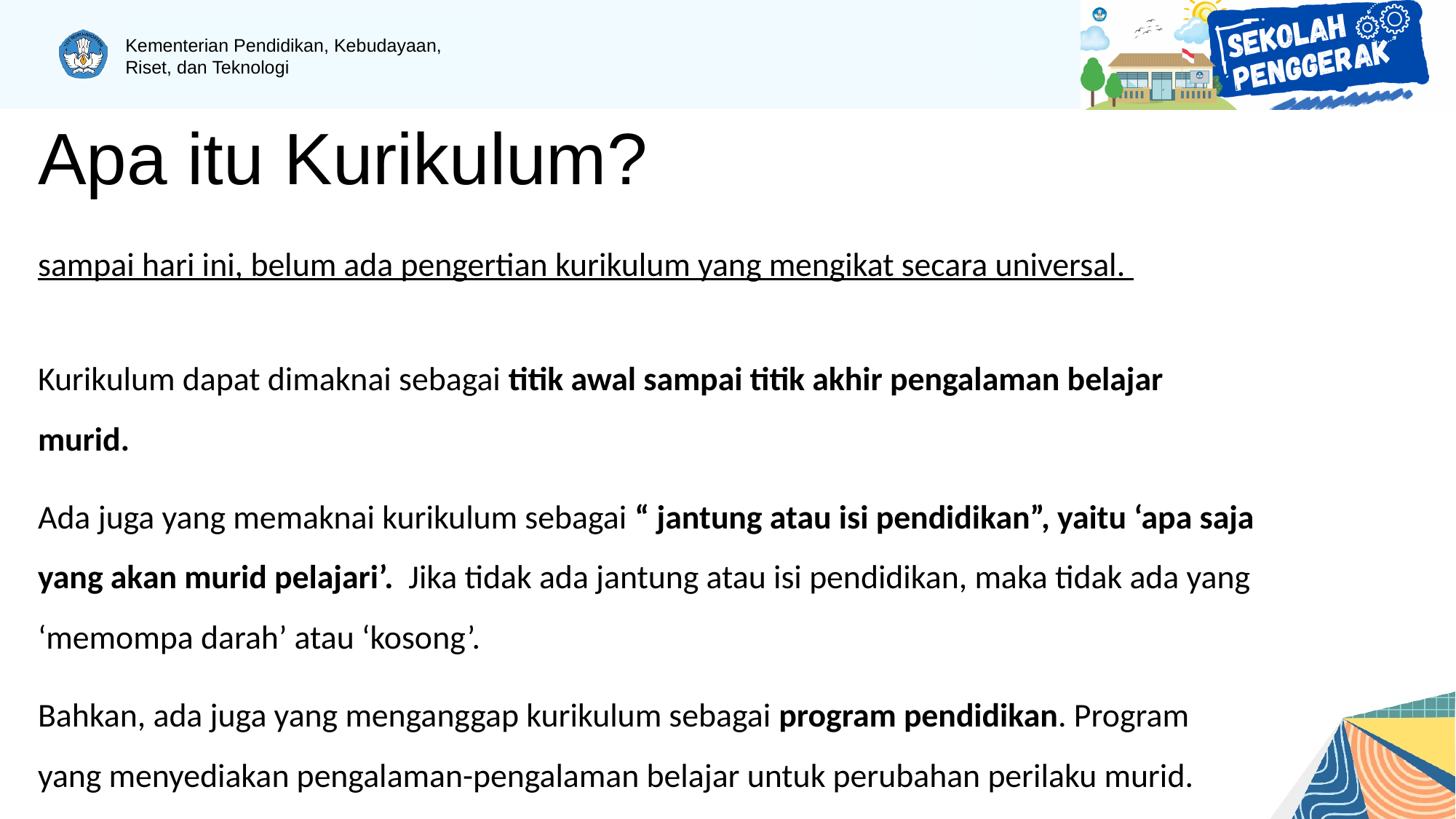

Apa itu Kurikulum?

sampai hari ini, belum ada pengertian kurikulum yang mengikat secara universal.

Kurikulum dapat dimaknai sebagai titik awal sampai titik akhir pengalaman belajar murid.
Ada juga yang memaknai kurikulum sebagai “ jantung atau isi pendidikan”, yaitu ‘apa saja yang akan murid pelajari’.  Jika tidak ada jantung atau isi pendidikan, maka tidak ada yang ‘memompa darah’ atau ‘kosong’.
Bahkan, ada juga yang menganggap kurikulum sebagai program pendidikan. Program yang menyediakan pengalaman-pengalaman belajar untuk perubahan perilaku murid.